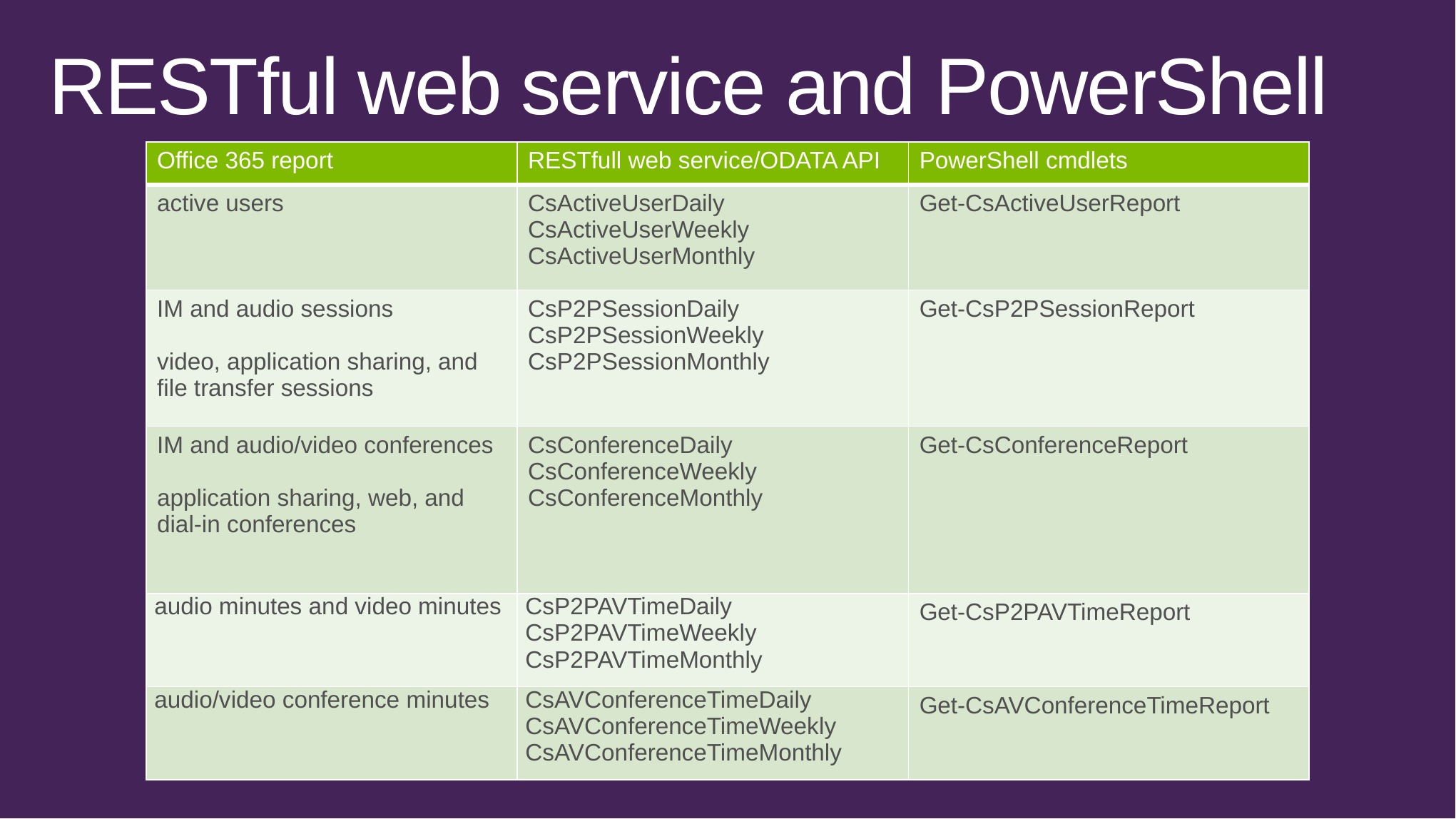

# RESTful web service and PowerShell
| Office 365 report | RESTfull web service/ODATA API | PowerShell cmdlets |
| --- | --- | --- |
| active users | CsActiveUserDaily CsActiveUserWeekly CsActiveUserMonthly | Get-CsActiveUserReport |
| IM and audio sessions video, application sharing, and file transfer sessions | CsP2PSessionDaily CsP2PSessionWeekly CsP2PSessionMonthly | Get-CsP2PSessionReport |
| IM and audio/video conferences application sharing, web, and dial-in conferences | CsConferenceDaily CsConferenceWeekly CsConferenceMonthly | Get-CsConferenceReport |
| audio minutes and video minutes | CsP2PAVTimeDaily CsP2PAVTimeWeekly CsP2PAVTimeMonthly | Get-CsP2PAVTimeReport |
| audio/video conference minutes | CsAVConferenceTimeDaily CsAVConferenceTimeWeekly CsAVConferenceTimeMonthly | Get-CsAVConferenceTimeReport |